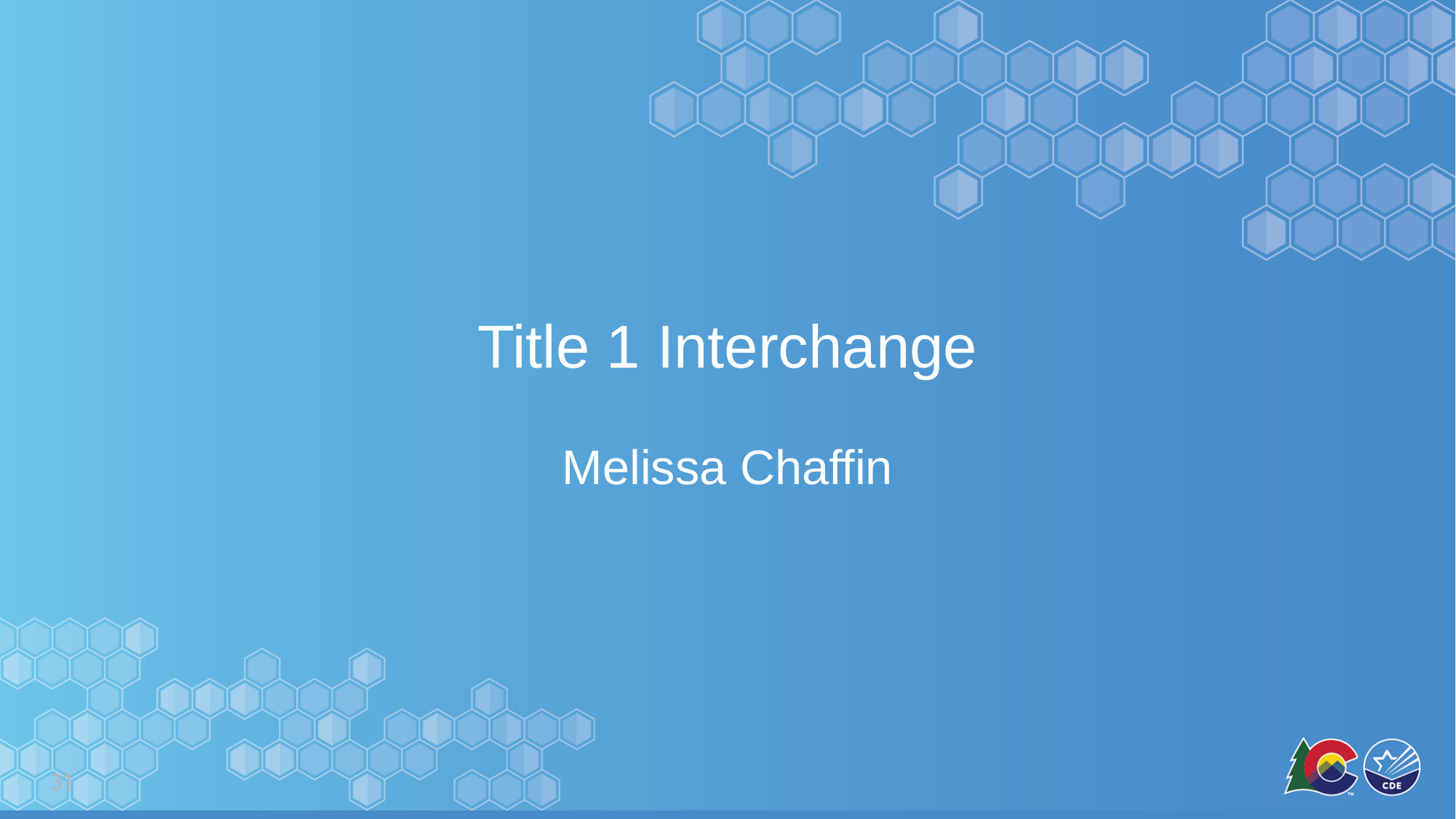

# Title 1 Interchange
Melissa Chaffin
31